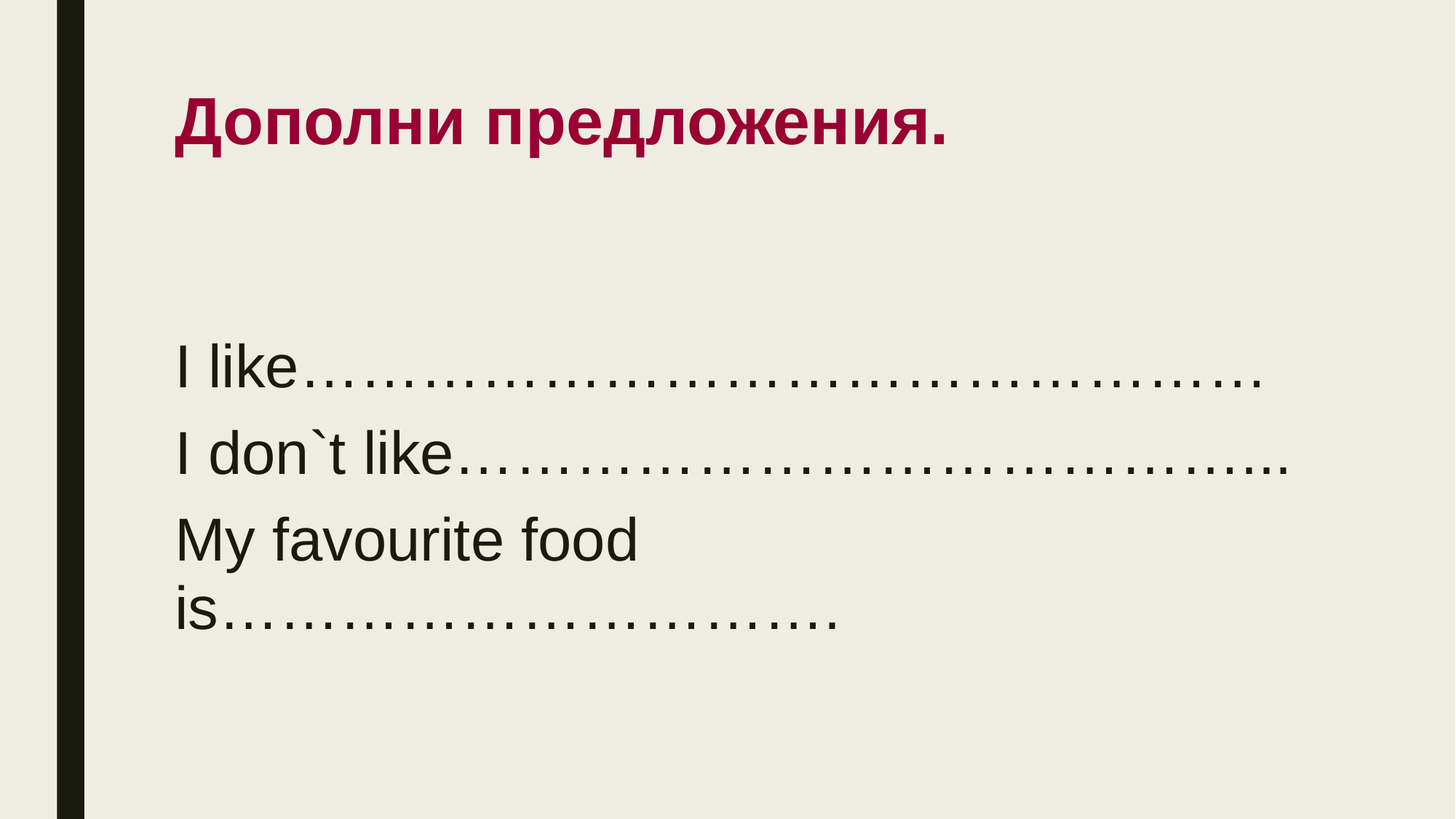

# Дополни предложения.

I like…………………………………………
I don`t like…………………………………...
My favourite food is………………………….